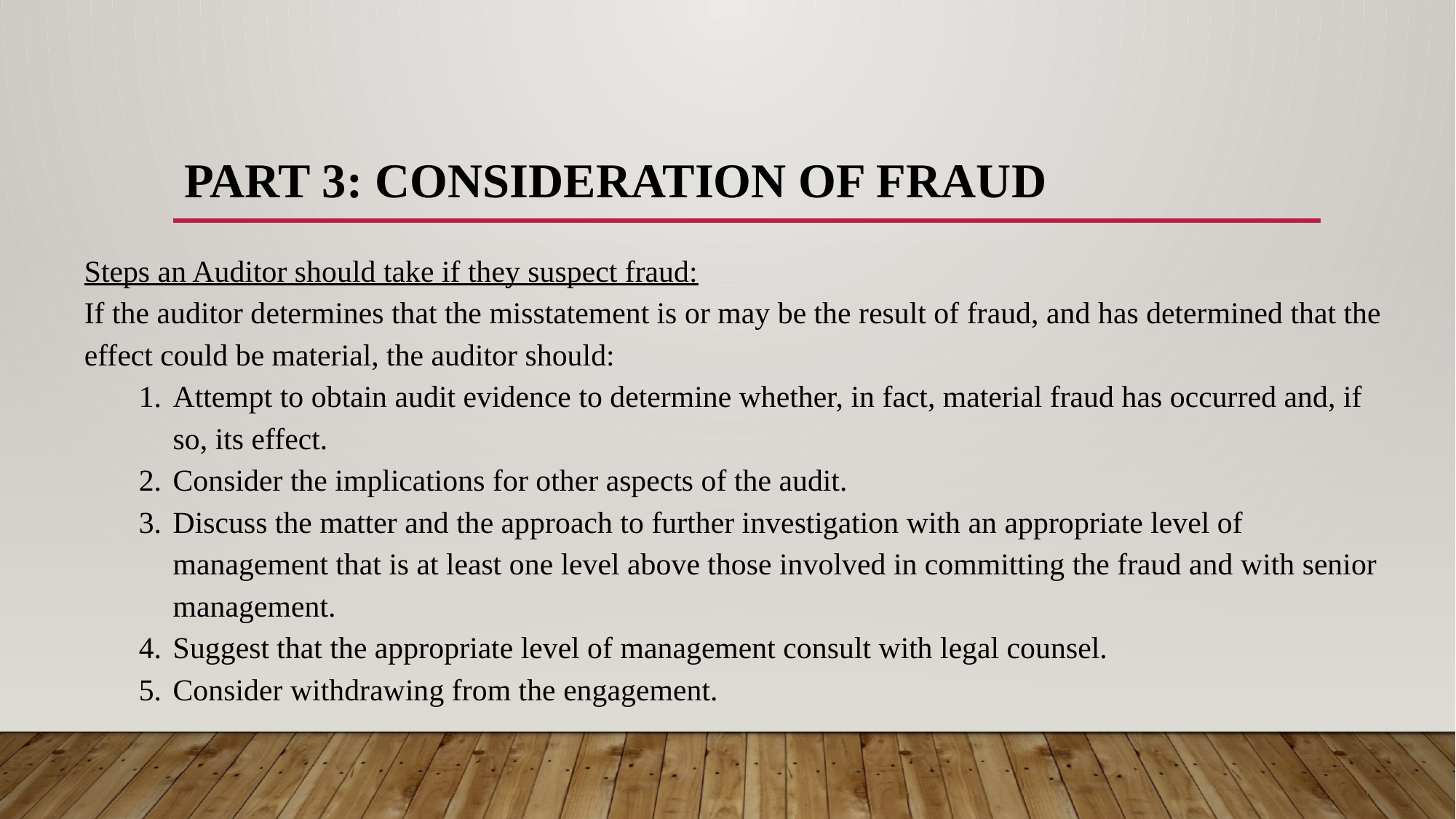

# Part 3: Consideration of Fraud
Steps an Auditor should take if they suspect fraud:
If the auditor determines that the misstatement is or may be the result of fraud, and has determined that the effect could be material, the auditor should:
Attempt to obtain audit evidence to determine whether, in fact, material fraud has occurred and, if so, its effect.
Consider the implications for other aspects of the audit.
Discuss the matter and the approach to further investigation with an appropriate level of management that is at least one level above those involved in committing the fraud and with senior management.
Suggest that the appropriate level of management consult with legal counsel.
Consider withdrawing from the engagement.